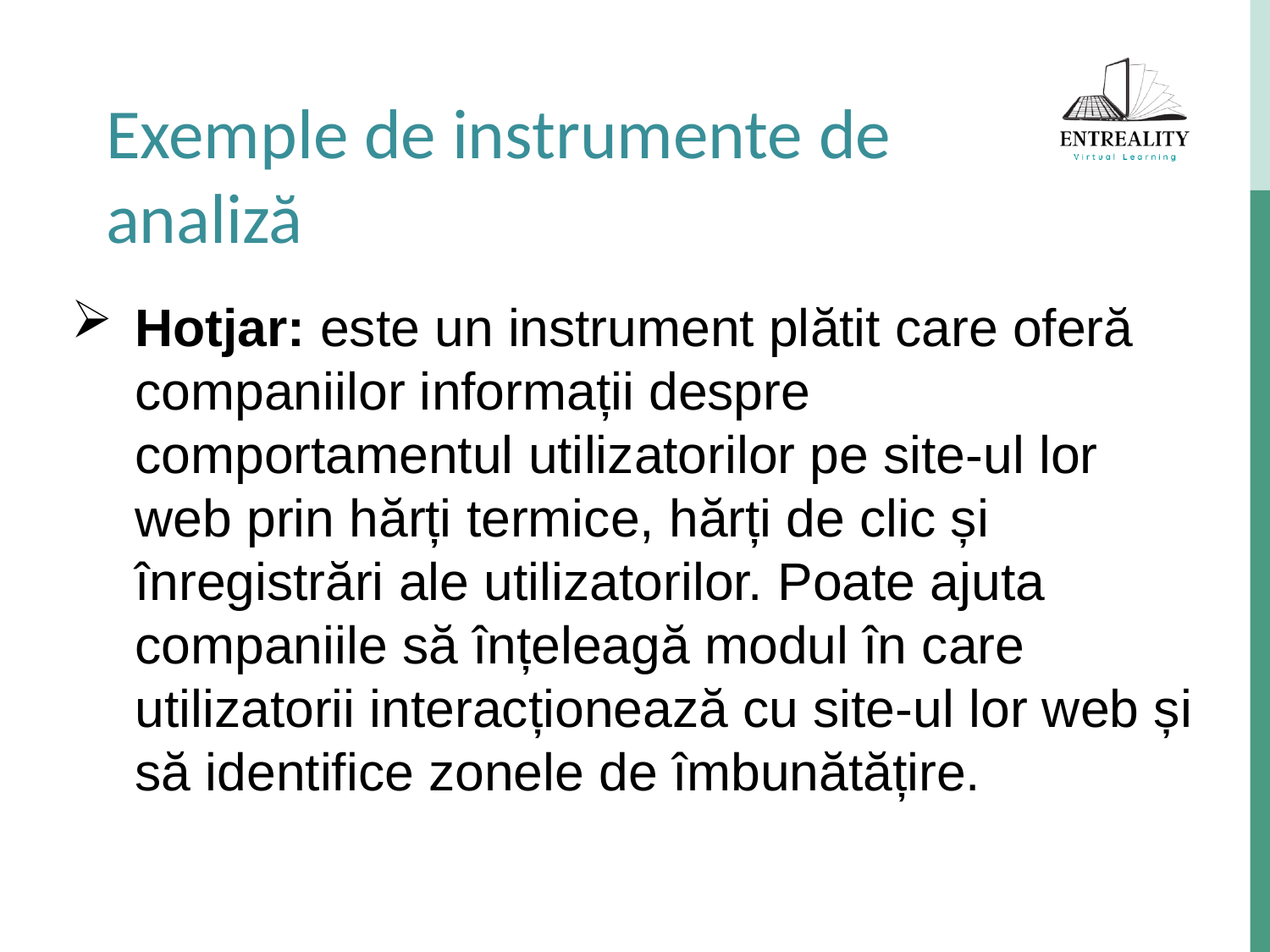

Exemple de instrumente de analiză

Hotjar: este un instrument plătit care oferă companiilor informații despre comportamentul utilizatorilor pe site-ul lor web prin hărți termice, hărți de clic și înregistrări ale utilizatorilor. Poate ajuta companiile să înțeleagă modul în care utilizatorii interacționează cu site-ul lor web și să identifice zonele de îmbunătățire.